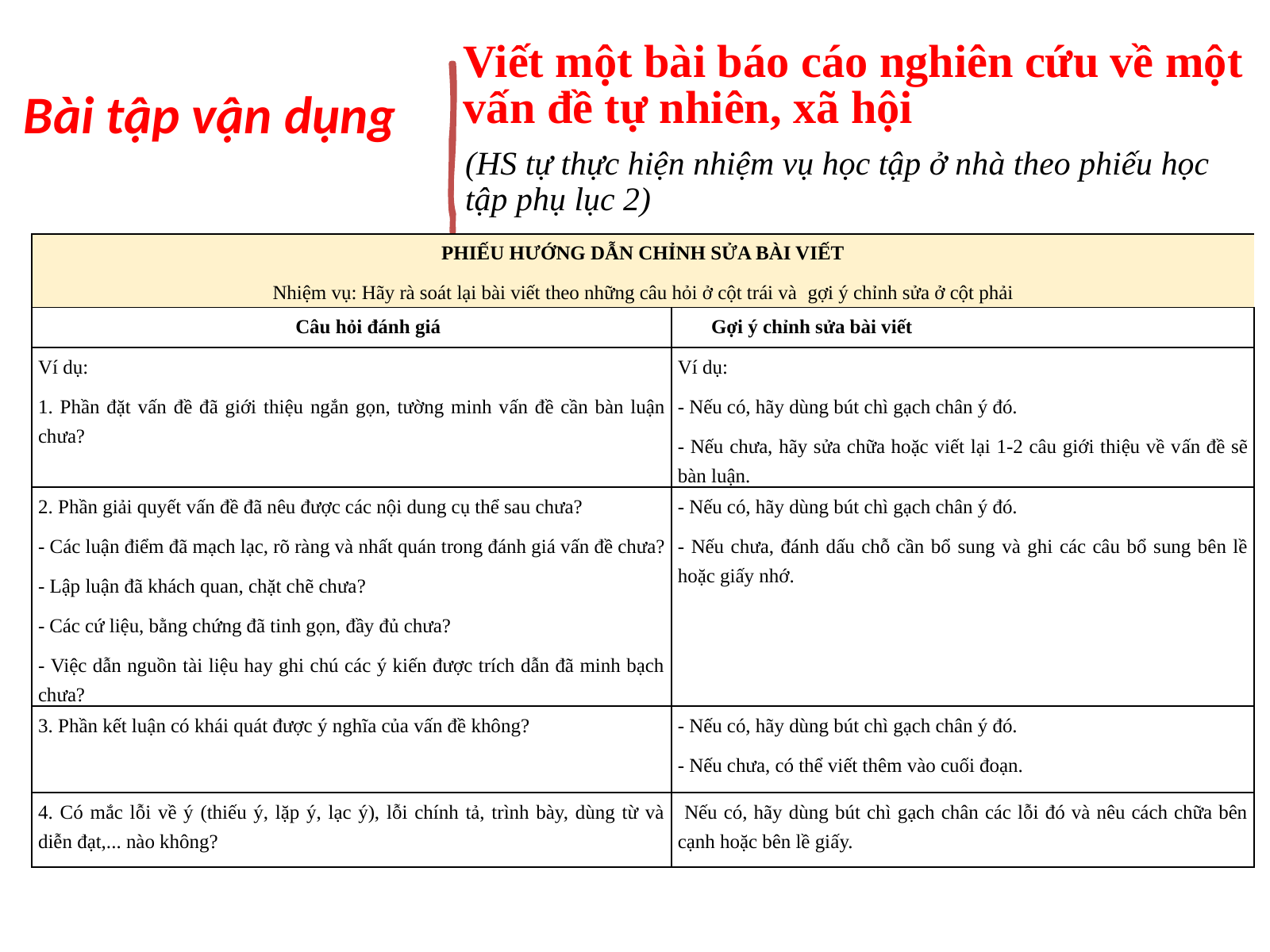

Viết một bài báo cáo nghiên cứu về một vấn đề tự nhiên, xã hội
Bài tập vận dụng
(HS tự thực hiện nhiệm vụ học tập ở nhà theo phiếu học tập phụ lục 2)

| PHIẾU HƯỚNG DẪN CHỈNH SỬA BÀI VIẾT Nhiệm vụ: Hãy rà soát lại bài viết theo những câu hỏi ở cột trái và gợi ý chỉnh sửa ở cột phải |  |
| --- | --- |
| Câu hỏi đánh giá | Gợi ý chỉnh sửa bài viết |
| Ví dụ: 1. Phần đặt vấn đề đã giới thiệu ngắn gọn, tường minh vấn đề cần bàn luận chưa? | Ví dụ: - Nếu có, hãy dùng bút chì gạch chân ý đó. - Nếu chưa, hãy sửa chữa hoặc viết lại 1-2 câu giới thiệu về vấn đề sẽ bàn luận. |
| 2. Phần giải quyết vấn đề đã nêu được các nội dung cụ thể sau chưa? - Các luận điểm đã mạch lạc, rõ ràng và nhất quán trong đánh giá vấn đề chưa? - Lập luận đã khách quan, chặt chẽ chưa? - Các cứ liệu, bằng chứng đã tinh gọn, đầy đủ chưa? - Việc dẫn nguồn tài liệu hay ghi chú các ý kiến được trích dẫn đã minh bạch chưa? | - Nếu có, hãy dùng bút chì gạch chân ý đó. - Nếu chưa, đánh dấu chỗ cần bổ sung và ghi các câu bổ sung bên lề hoặc giấy nhớ. |
| 3. Phần kết luận có khái quát được ý nghĩa của vấn đề không? | - Nếu có, hãy dùng bút chì gạch chân ý đó. - Nếu chưa, có thể viết thêm vào cuối đoạn. |
| 4. Có mắc lỗi về ý (thiếu ý, lặp ý, lạc ý), lỗi chính tả, trình bày, dùng từ và diễn đạt,... nào không? | Nếu có, hãy dùng bút chì gạch chân các lỗi đó và nêu cách chữa bên cạnh hoặc bên lề giấy. |